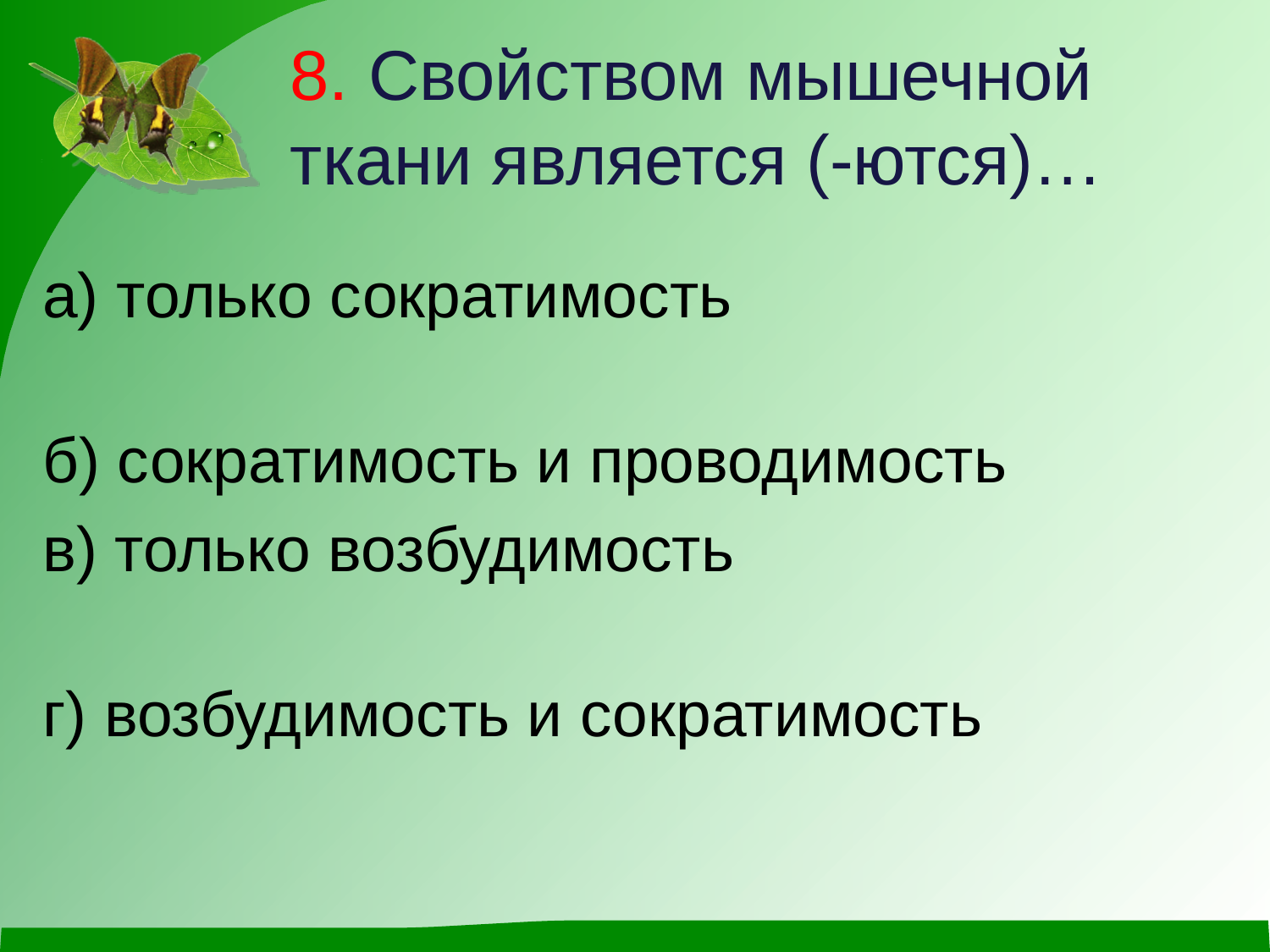

8. Свойством мышечной ткани является (-ются)…
а) только сократимость
б) сократимость и проводимость
в) только возбудимость
г) возбудимость и сократимость